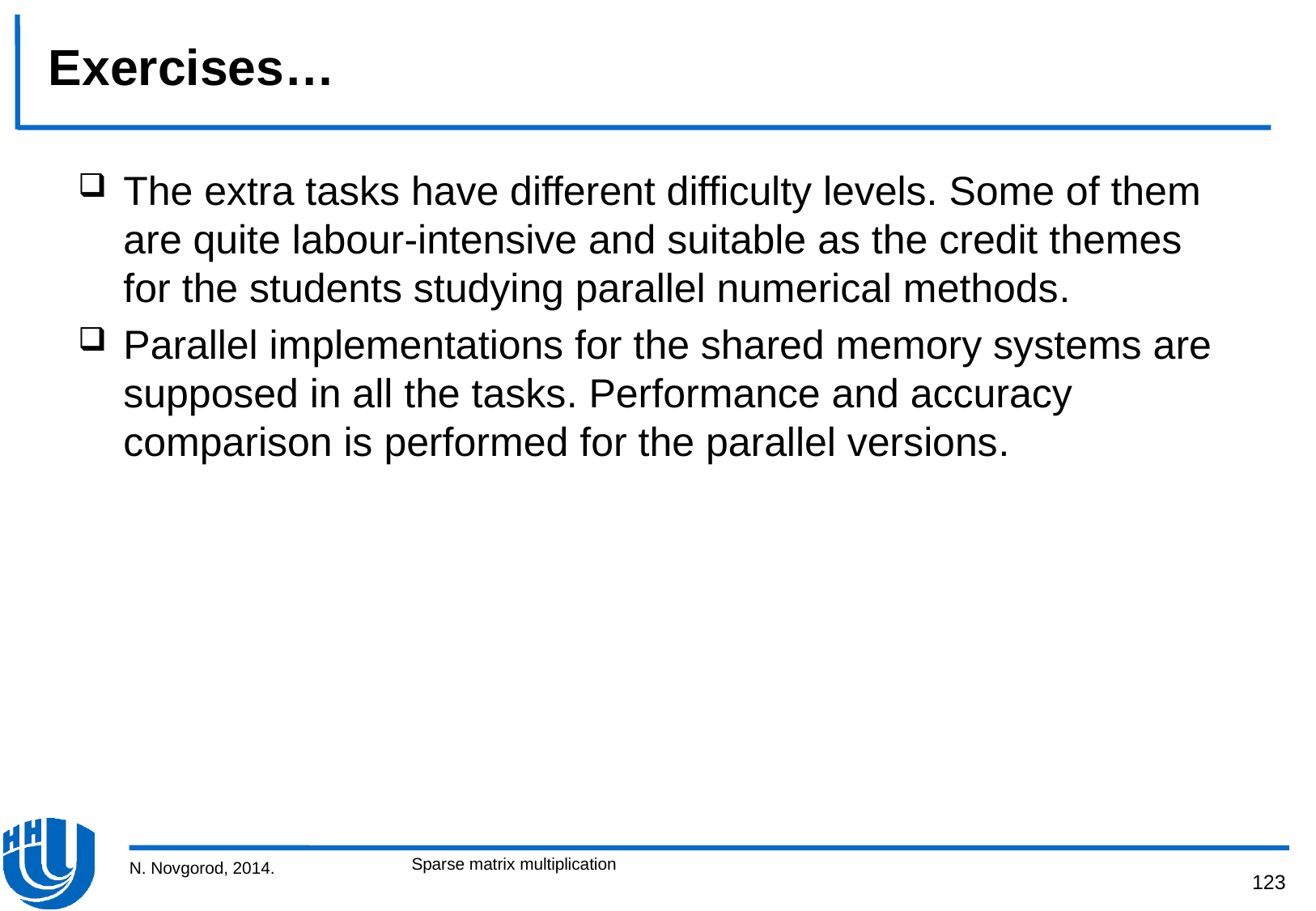

# Exercises…
The extra tasks have different difficulty levels. Some of them are quite labour-intensive and suitable as the credit themes for the students studying parallel numerical methods.
Parallel implementations for the shared memory systems are supposed in all the tasks. Performance and accuracy comparison is performed for the parallel versions.
Sparse matrix multiplication
N. Novgorod, 2014.
123